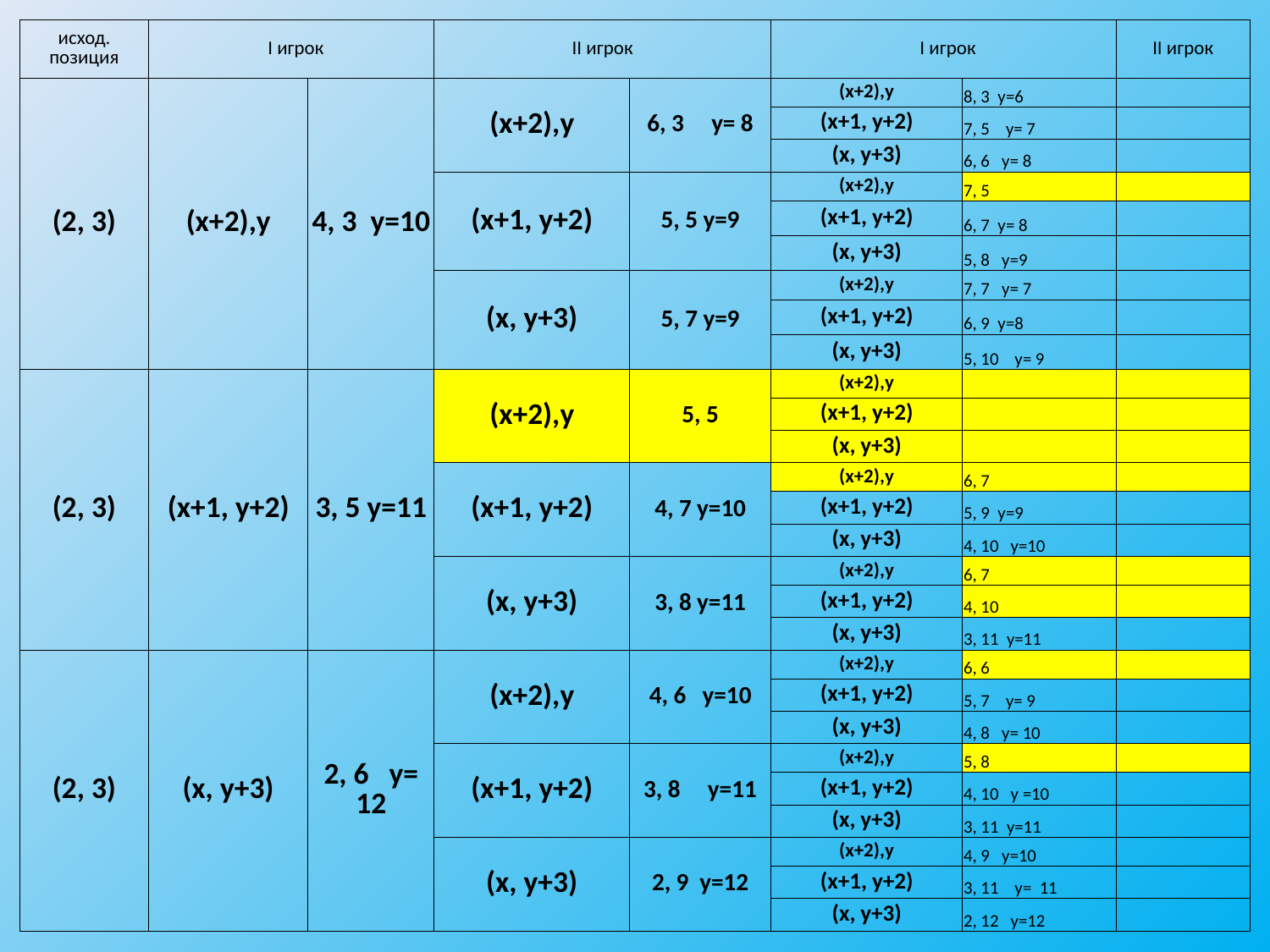

| исход. позиция | I игрок |  | II игрок |  | I игрок |  | II игрок |
| --- | --- | --- | --- | --- | --- | --- | --- |
| (2, 3) | (х+2),у | 4, 3 у=10 | (х+2),у | 6, 3 у= 8 | (х+2),у | 8, 3 у=6 |  |
|  |  |  |  |  | (х+1, у+2) | 7, 5 у= 7 |  |
|  |  |  |  |  | (х, у+3) | 6, 6 у= 8 |  |
|  |  |  | (х+1, у+2) | 5, 5 у=9 | (х+2),у | 7, 5 |  |
|  |  |  |  |  | (х+1, у+2) | 6, 7 у= 8 |  |
|  |  |  |  |  | (х, у+3) | 5, 8 у=9 |  |
|  |  |  | (х, у+3) | 5, 7 у=9 | (х+2),у | 7, 7 у= 7 |  |
|  |  |  |  |  | (х+1, у+2) | 6, 9 у=8 |  |
|  |  |  |  |  | (х, у+3) | 5, 10 у= 9 |  |
| (2, 3) | (х+1, у+2) | 3, 5 у=11 | (х+2),у | 5, 5 | (х+2),у |  |  |
|  |  |  |  |  | (х+1, у+2) |  |  |
|  |  |  |  |  | (х, у+3) |  |  |
|  |  |  | (х+1, у+2) | 4, 7 у=10 | (х+2),у | 6, 7 |  |
|  |  |  |  |  | (х+1, у+2) | 5, 9 у=9 |  |
|  |  |  |  |  | (х, у+3) | 4, 10 у=10 |  |
|  |  |  | (х, у+3) | 3, 8 у=11 | (х+2),у | 6, 7 |  |
|  |  |  |  |  | (х+1, у+2) | 4, 10 |  |
|  |  |  |  |  | (х, у+3) | 3, 11 у=11 |  |
| (2, 3) | (х, у+3) | 2, 6 у= 12 | (х+2),у | 4, 6 у=10 | (х+2),у | 6, 6 |  |
|  |  |  |  |  | (х+1, у+2) | 5, 7 у= 9 |  |
|  |  |  |  |  | (х, у+3) | 4, 8 у= 10 |  |
|  |  |  | (х+1, у+2) | 3, 8 у=11 | (х+2),у | 5, 8 |  |
|  |  |  |  |  | (х+1, у+2) | 4, 10 у =10 |  |
|  |  |  |  |  | (х, у+3) | 3, 11 у=11 |  |
|  |  |  | (х, у+3) | 2, 9 у=12 | (х+2),у | 4, 9 у=10 |  |
|  |  |  |  |  | (х+1, у+2) | 3, 11 у= 11 |  |
|  |  |  |  |  | (х, у+3) | 2, 12 у=12 |  |